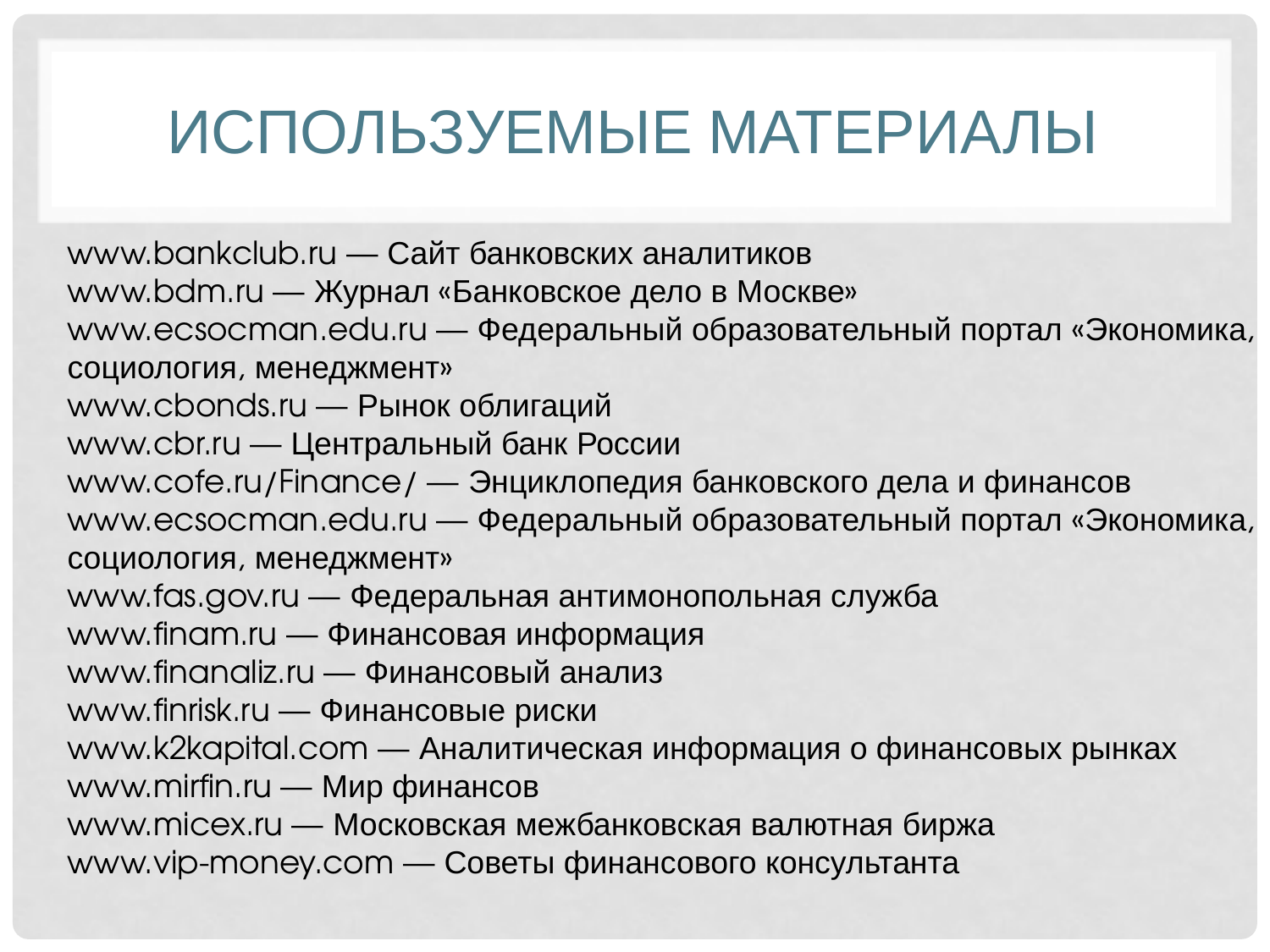

# Используемые материалы
www.bankclub.ru — Сайт банковских аналитиков
www.bdm.ru — Журнал «Банковское дело в Москве»
www.ecsocman.edu.ru — Федеральный образовательный портал «Экономика, социология, менеджмент»
www.cbonds.ru — Рынок облигаций 
www.cbr.ru — Центральный банк России 
www.cofe.ru/Finance/ — Энциклопедия банковского дела и финансов
www.ecsocman.edu.ru — Федеральный образовательный портал «Экономика, социология, менеджмент»
www.fas.gov.ru — Федеральная антимонопольная служба
www.finam.ru — Финансовая информация 
www.finanaliz.ru — Финансовый анализ
www.finrisk.ru — Финансовые риски
www.k2kapital.com — Аналитическая информация о финансовых рынках
www.mirfin.ru — Мир финансов 
www.micex.ru — Московская межбанковская валютная биржа
www.vip-money.com — Советы финансового консультанта